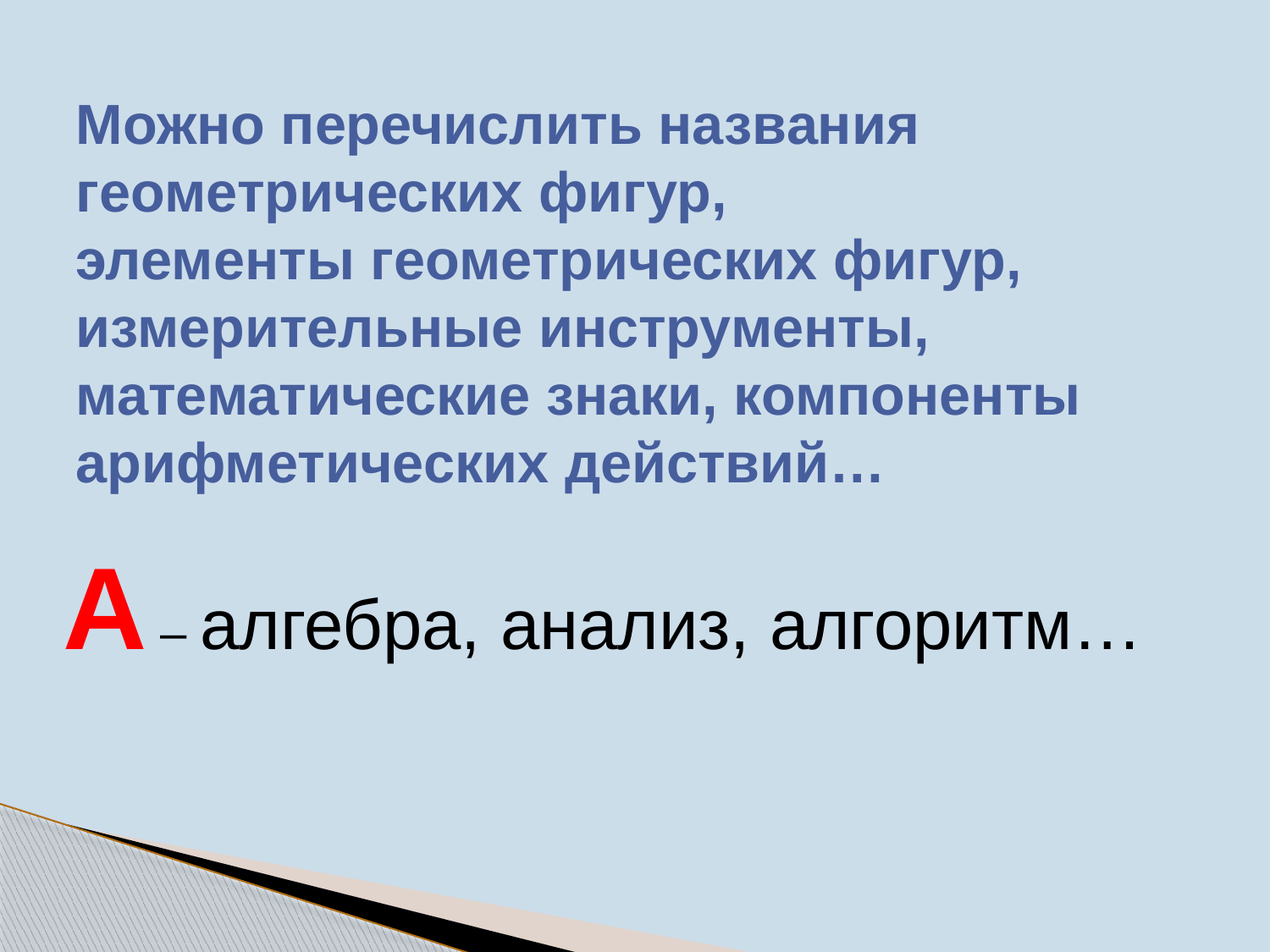

# Можно перечислить названия геометрических фигур, элементы геометрических фигур, измерительные инструменты, математические знаки, компоненты арифметических действий…

А – алгебра, анализ, алгоритм…